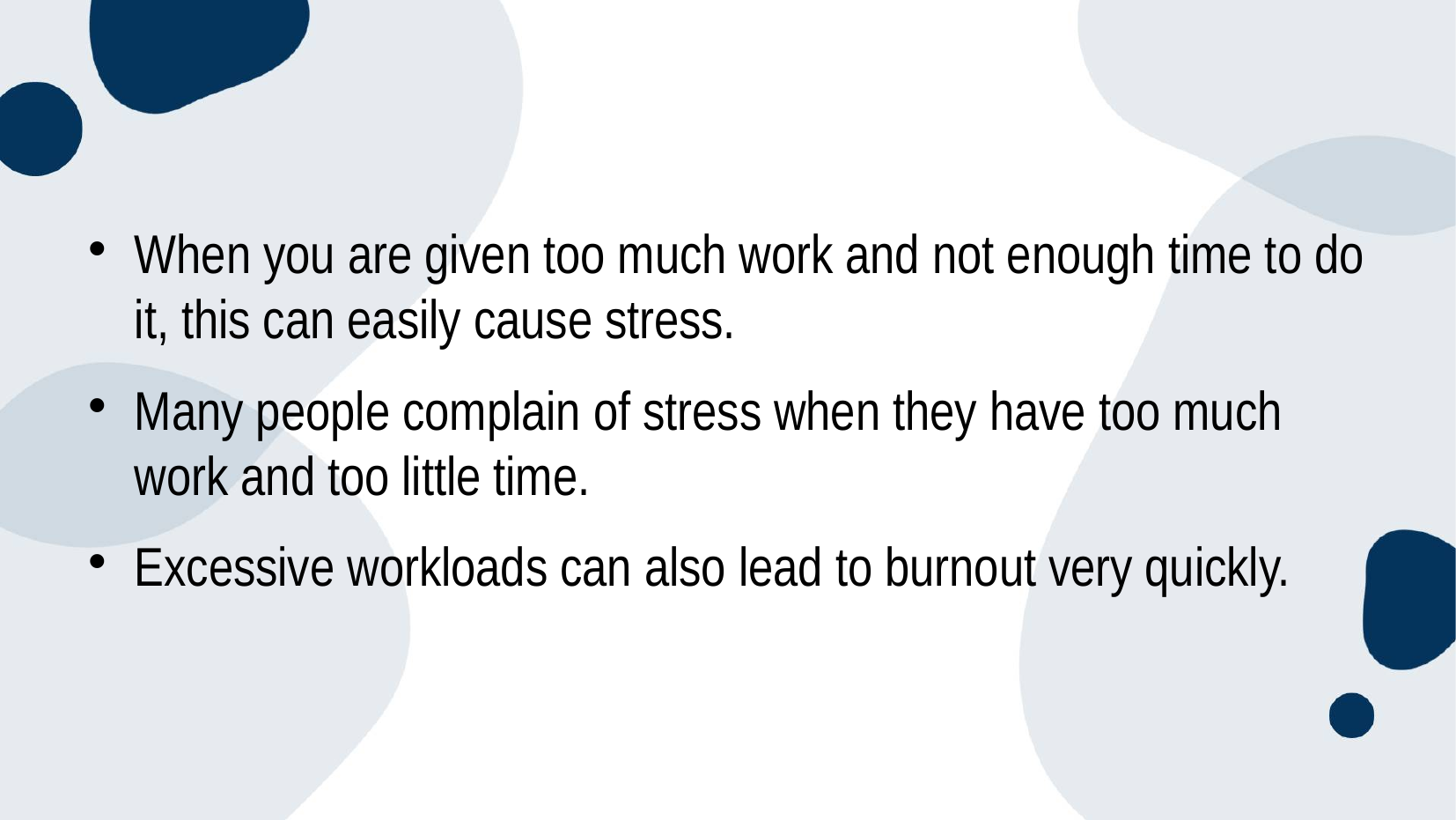

When you are given too much work and not enough time to do it, this can easily cause stress.
Many people complain of stress when they have too much work and too little time.
Excessive workloads can also lead to burnout very quickly.